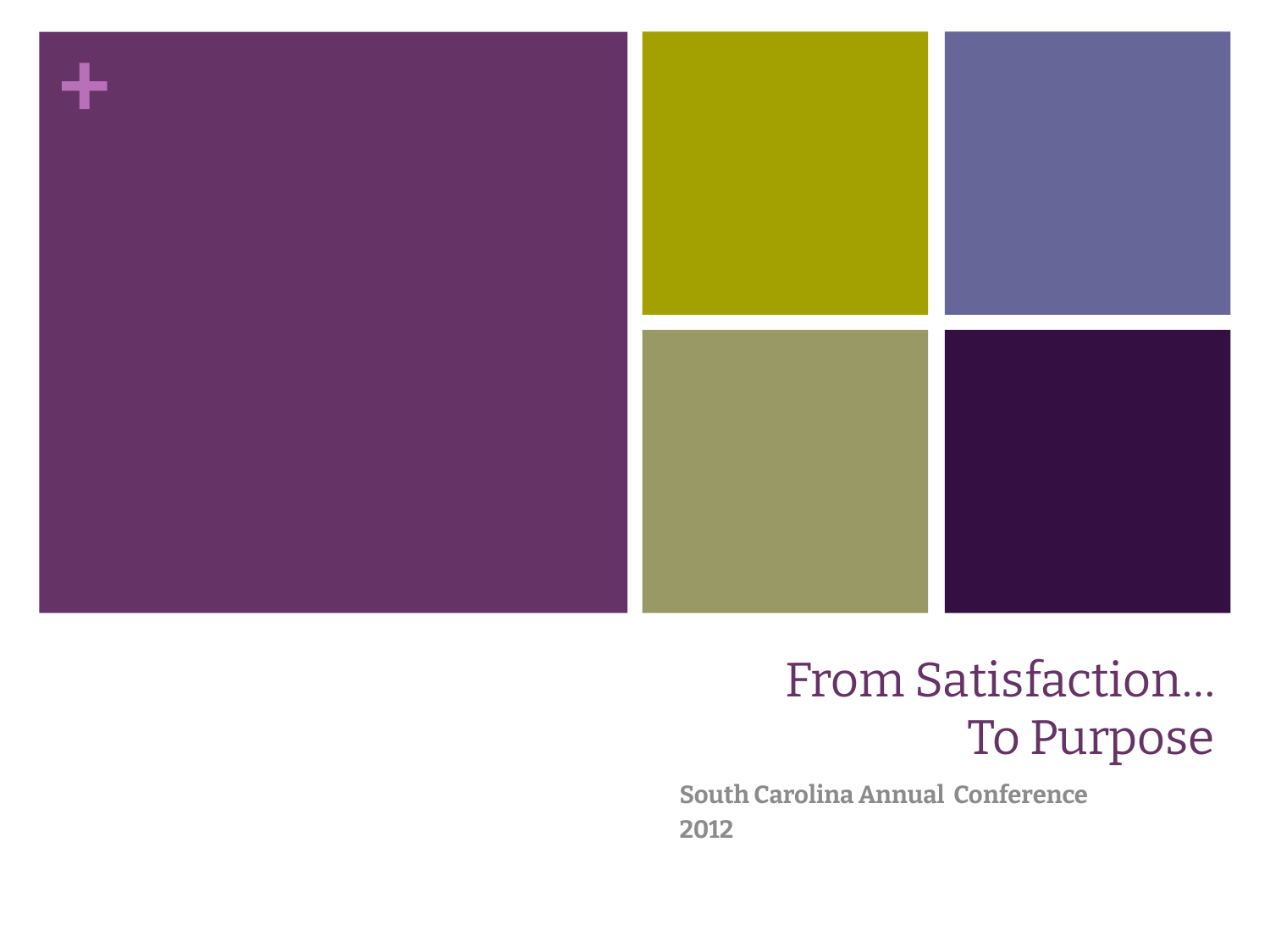

# From Satisfaction… To Purpose
South Carolina Annual  Conference
2012